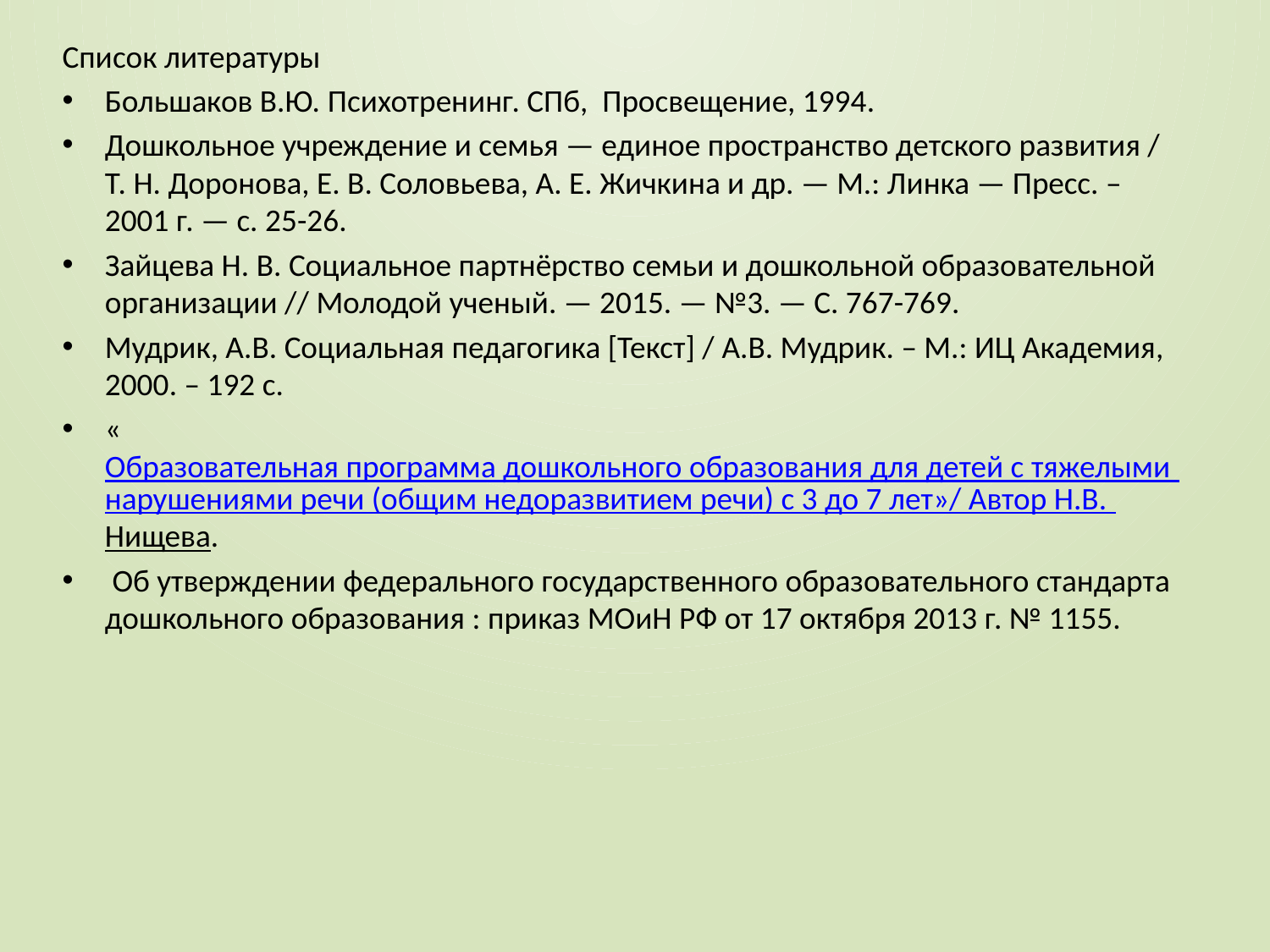

Список литературы
Большаков В.Ю. Психотренинг. СПб,  Просвещение, 1994.
Дошкольное учреждение и семья — единое пространство детского развития / Т. Н. Доронова, Е. В. Соловьева, А. Е. Жичкина и др. — М.: Линка — Пресс. – 2001 г. — с. 25-26.
Зайцева Н. В. Социальное партнёрство семьи и дошкольной образовательной организации // Молодой ученый. — 2015. — №3. — С. 767-769.
Мудрик, А.В. Социальная педагогика [Текст] / А.В. Мудрик. – М.: ИЦ Академия, 2000. – 192 с.
«Образовательная программа дошкольного образования для детей с тяжелыми нарушениями речи (общим недоразвитием речи) с 3 до 7 лет»/ Автор Н.В. Нищева.
 Об утверждении федерального государственного образовательного стандарта дошкольного образования : приказ МОиН РФ от 17 октября 2013 г. № 1155.

#